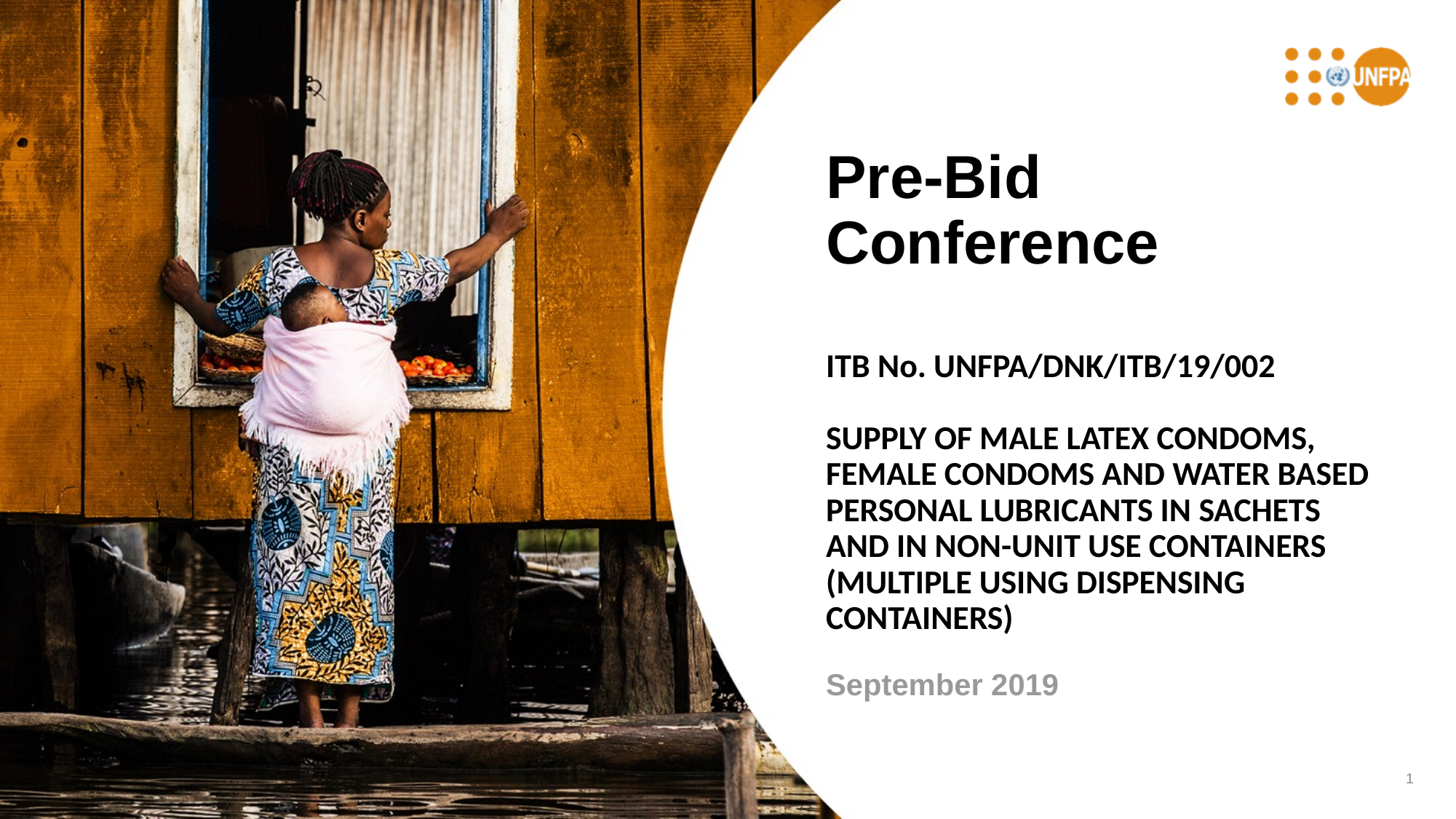

# Pre-Bid Conference ITB No. UNFPA/DNK/ITB/19/002 SUPPLY OF MALE LATEX CONDOMS, FEMALE CONDOMS AND WATER BASED PERSONAL LUBRICANTS IN SACHETS AND IN NON-UNIT USE CONTAINERS (MULTIPLE USING DISPENSING CONTAINERS) September 2019
1